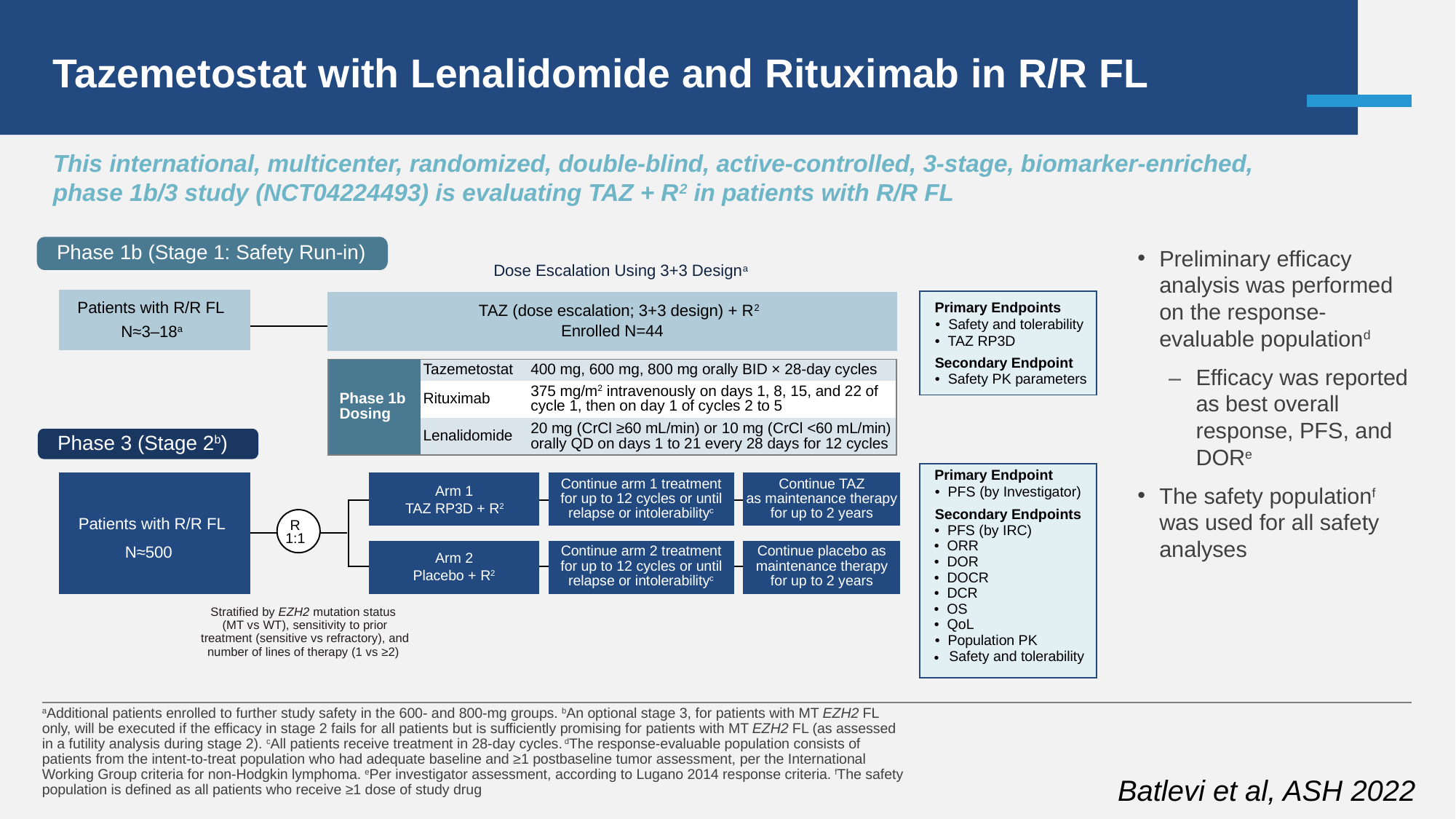

Tazemetostat with Lenalidomide and Rituximab in R/R FL
This international, multicenter, randomized, double-blind, active-controlled, 3-stage, biomarker-enriched, phase 1b/3 study (NCT04224493) is evaluating TAZ + R2 in patients with R/R FL
Phase 1b (Stage 1: Safety Run-in)

Preliminary efficacy analysis was performed on the response-evaluable populationd
Efficacy was reported as best overall response, PFS, and DORe
The safety populationf was used for all safety analyses

Dose Escalation Using 3+3 Designa

Patients with R/R FL

Primary Endpoints
TAZ (dose escalation; 3+3 design) + R2
•  Safety and tolerability
Enrolled N=44
N≈3–18a

•  TAZ RP3D
Secondary Endpoint
| Phase 1b Dosing | Tazemetostat | 400 mg, 600 mg, 800 mg orally BID × 28-day cycles |
| --- | --- | --- |
|  | Rituximab | 375 mg/m2 intravenously on days 1, 8, 15, and 22 of cycle 1, then on day 1 of cycles 2 to 5 |
|  | Lenalidomide | 20 mg (CrCl ≥60 mL/min) or 10 mg (CrCl <60 mL/min) orally QD on days 1 to 21 every 28 days for 12 cycles |
•  Safety PK parameters
Phase 3 (Stage 2b)

Primary Endpoint

Continue arm 1 treatment
Continue TAZ

Arm 1
•  PFS (by Investigator)
for up to 12 cycles or until
as maintenance therapy
TAZ RP3D + R2
relapse or intolerabilityc
for up to 2 years
Secondary Endpoints

Patients with R/R FL

R

•  PFS (by IRC)
1:1
•  ORR

N≈500
Continue arm 2 treatment
Continue placebo as

Arm 2
•  DOR
for up to 12 cycles or until
maintenance therapy
Placebo + R2
•  DOCR
relapse or intolerabilityc
for up to 2 years

•  DCR
•  OS
Stratified by EZH2 mutation status
(MT vs WT), sensitivity to prior treatment (sensitive vs refractory), and number of lines of therapy (1 vs ≥2)
•  QoL
•  Population PK
Safety and tolerability
•
aAdditional patients enrolled to further study safety in the 600- and 800-mg groups. bAn optional stage 3, for patients with MT EZH2 FL only, will be executed if the efficacy in stage 2 fails for all patients but is sufficiently promising for patients with MT EZH2 FL (as assessed in a futility analysis during stage 2). cAll patients receive treatment in 28-day cycles. dThe response-evaluable population consists of patients from the intent-to-treat population who had adequate baseline and ≥1 postbaseline tumor assessment, per the International Working Group criteria for non-Hodgkin lymphoma. ePer investigator assessment, according to Lugano 2014 response criteria. fThe safety population is defined as all patients who receive ≥1 dose of study drug
Batlevi et al, ASH 2022